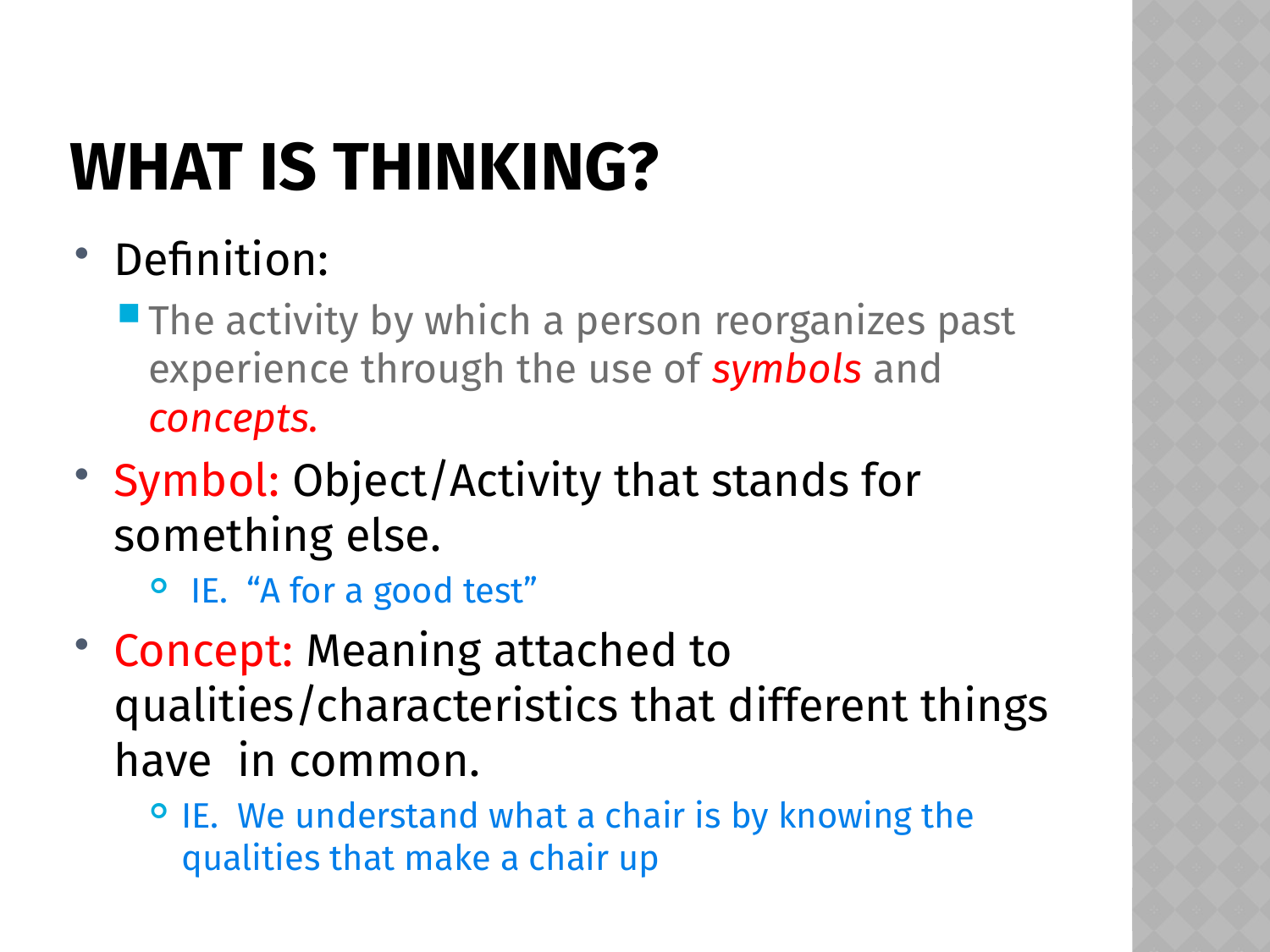

# What is thinking?
Definition:
The activity by which a person reorganizes past  experience through the use of symbols and concepts.
Symbol: Object/Activity that stands for something else.
 IE.  “A for a good test”
Concept: Meaning attached to qualities/characteristics that different things have  in common.
IE.  We understand what a chair is by knowing the qualities that make a chair up